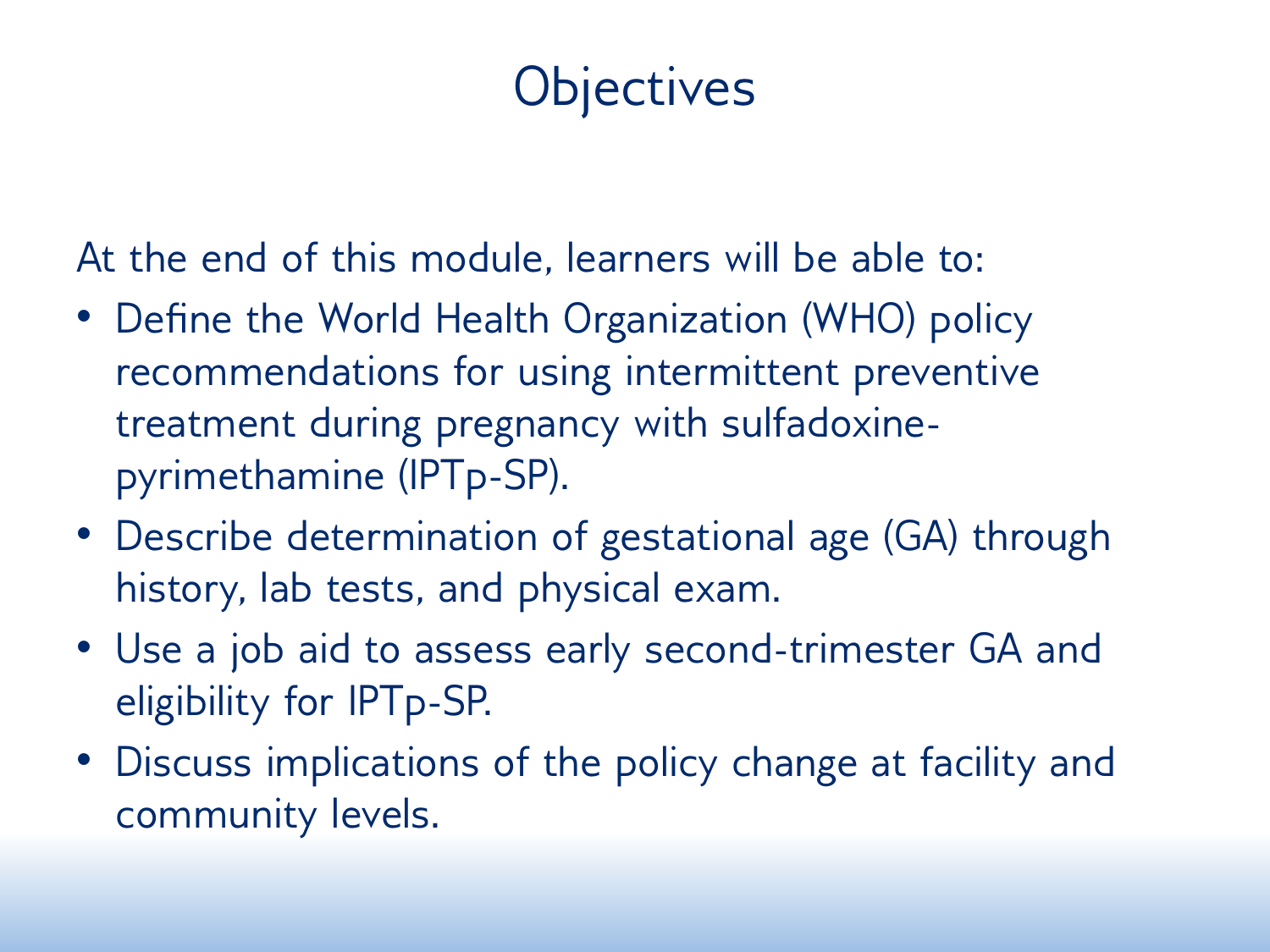

# Objectives
At the end of this module, learners will be able to:
Define the World Health Organization (WHO) policy recommendations for using intermittent preventive treatment during pregnancy with sulfadoxine-pyrimethamine (IPTp-SP).
Describe determination of gestational age (GA) through history, lab tests, and physical exam.
Use a job aid to assess early second-trimester GA and eligibility for IPTp-SP.
Discuss implications of the policy change at facility and community levels.